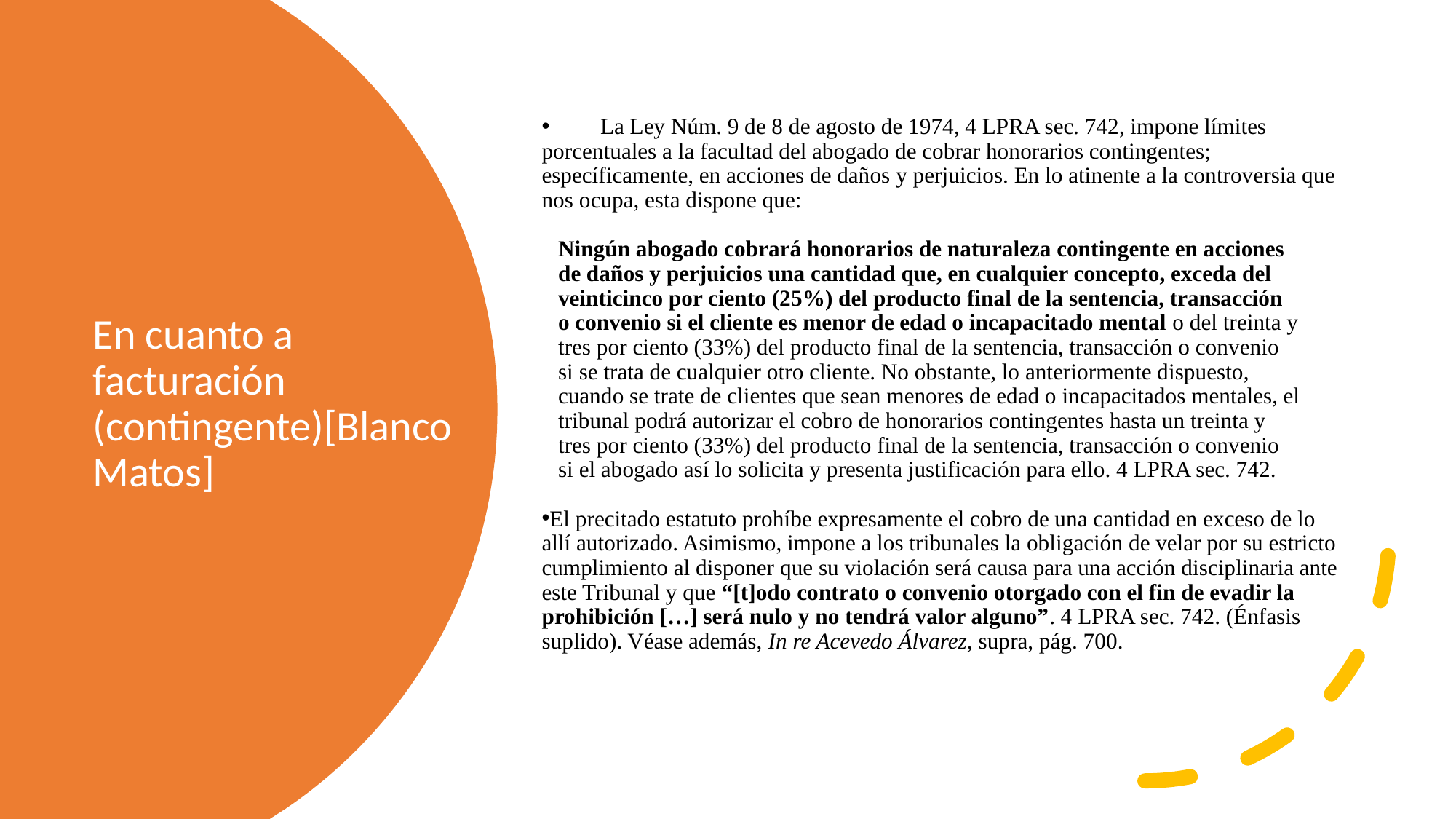

La Ley Núm. 9 de 8 de agosto de 1974, 4 LPRA sec. 742, impone límites porcentuales a la facultad del abogado de cobrar honorarios contingentes; específicamente, en acciones de daños y perjuicios. En lo atinente a la controversia que nos ocupa, esta dispone que:

Ningún abogado cobrará honorarios de naturaleza contingente en acciones de daños y perjuicios una cantidad que, en cualquier concepto, exceda del veinticinco por ciento (25%) del producto final de la sentencia, transacción o convenio si el cliente es menor de edad o incapacitado mental o del treinta y tres por ciento (33%) del producto final de la sentencia, transacción o convenio si se trata de cualquier otro cliente. No obstante, lo anteriormente dispuesto, cuando se trate de clientes que sean menores de edad o incapacitados mentales, el tribunal podrá autorizar el cobro de honorarios contingentes hasta un treinta y tres por ciento (33%) del producto final de la sentencia, transacción o convenio si el abogado así lo solicita y presenta justificación para ello. 4 LPRA sec. 742.

El precitado estatuto prohíbe expresamente el cobro de una cantidad en exceso de lo allí autorizado. Asimismo, impone a los tribunales la obligación de velar por su estricto cumplimiento al disponer que su violación será causa para una acción disciplinaria ante este Tribunal y que “[t]odo contrato o convenio otorgado con el fin de evadir la prohibición […] será nulo y no tendrá valor alguno”. 4 LPRA sec. 742. (Énfasis suplido). Véase además, In re Acevedo Álvarez, supra, pág. 700.

# En cuanto a facturación (contingente)[Blanco Matos]